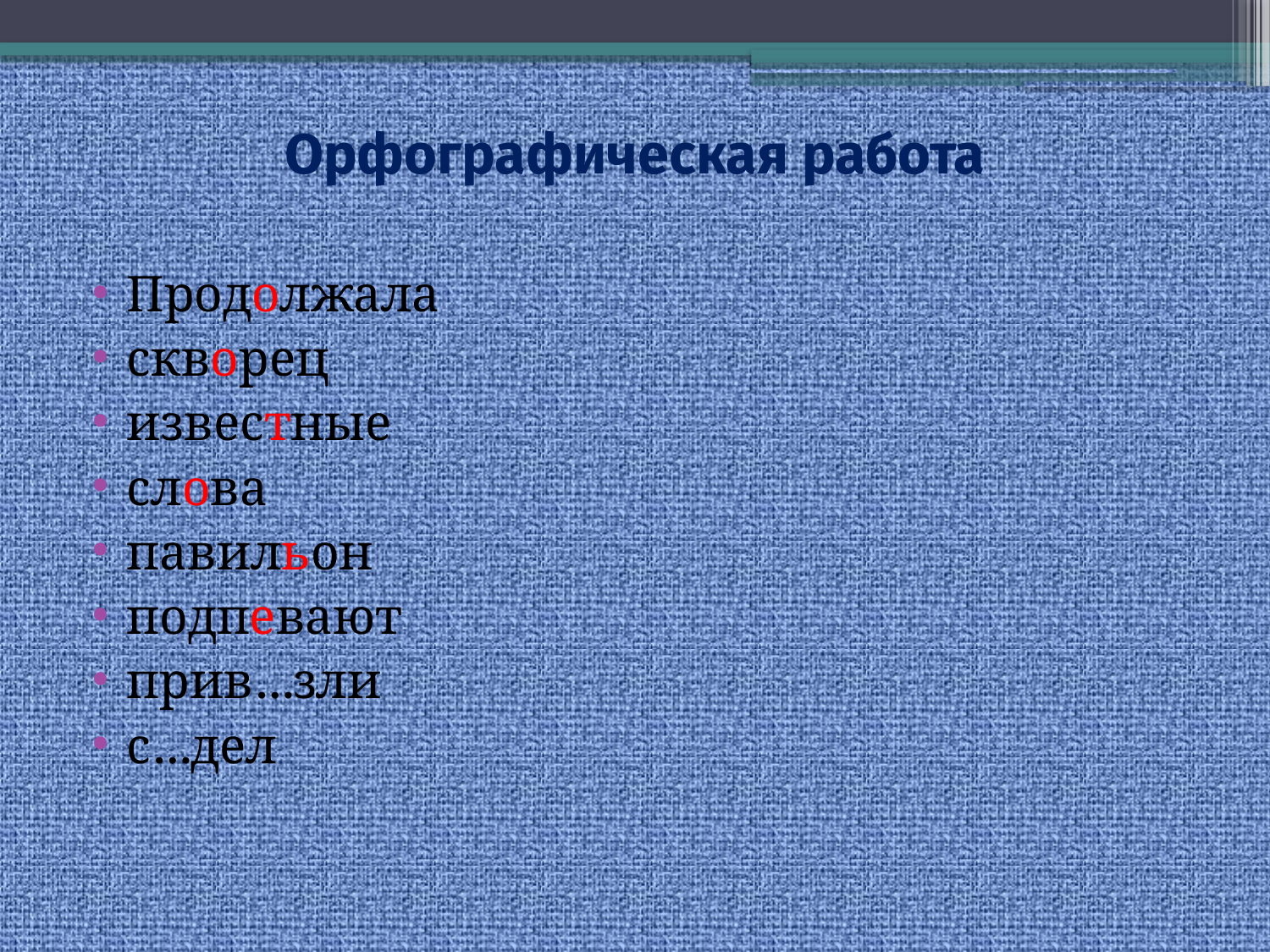

# Орфографическая работа
Продолжала
скворец
известные
слова
павильон
подпевают
прив…зли
с…дел